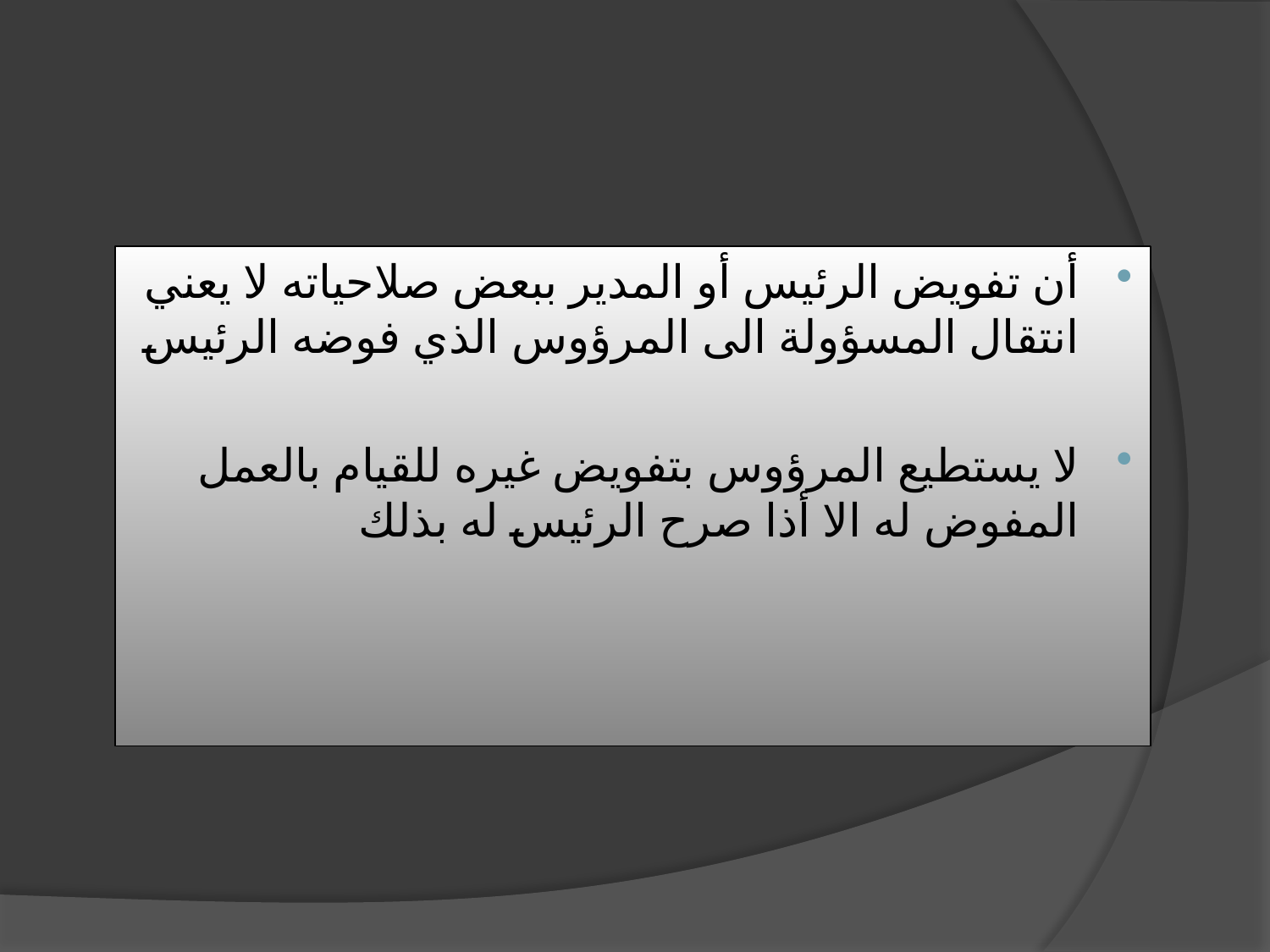

أن تفويض الرئيس أو المدير ببعض صلاحياته لا يعني انتقال المسؤولة الى المرؤوس الذي فوضه الرئيس

لا يستطيع المرؤوس بتفويض غيره للقيام بالعمل المفوض له الا أذا صرح الرئيس له بذلك